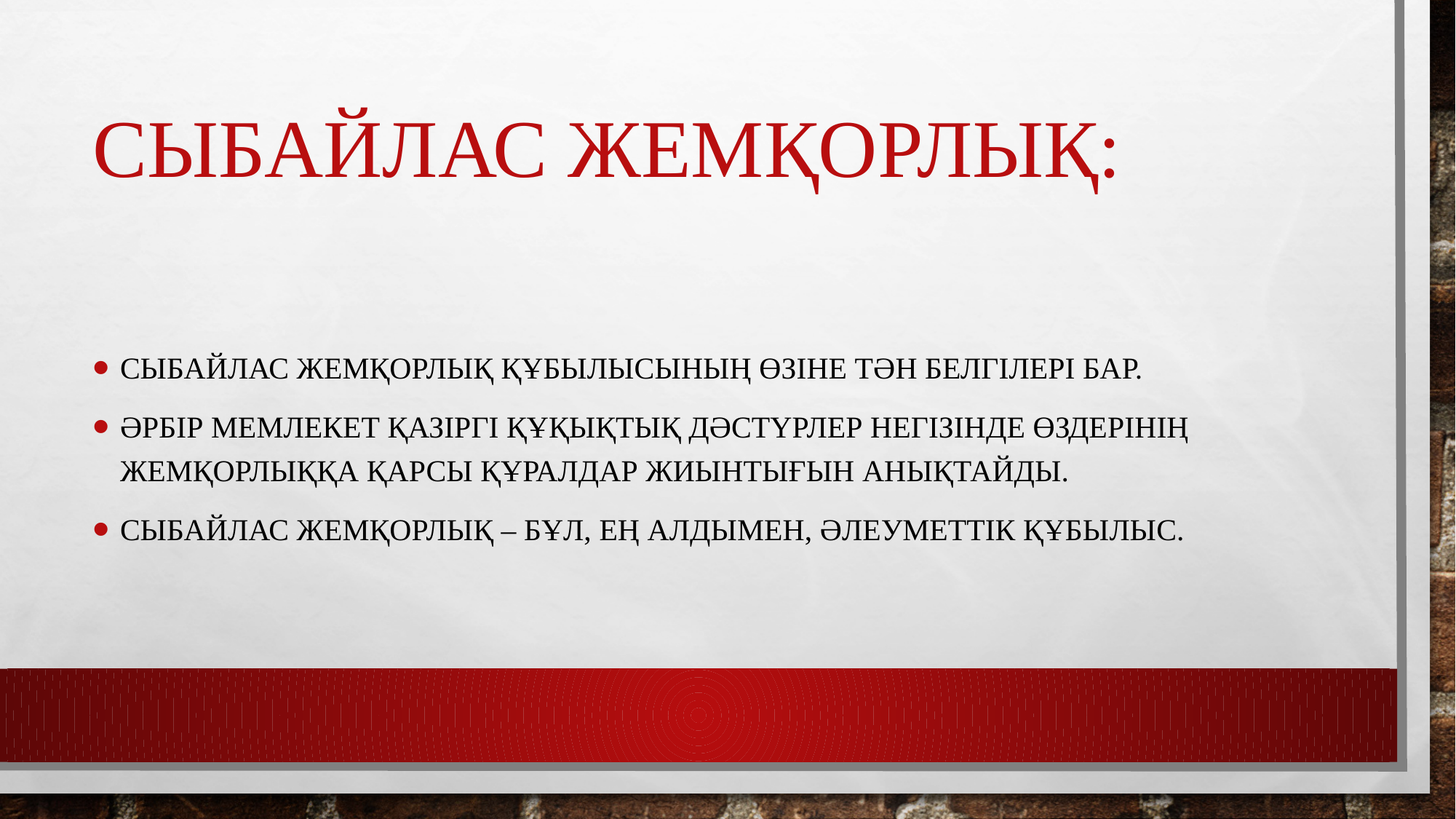

# Сыбайлас жемқорлық:
Сыбайлас жемқорлық құбылысының өзіне тән белгілері бар.
Әрбір мемлекет қазіргі құқықтық дәстүрлер негізінде өздерінің жемқорлыққа қарсы құралдар жиынтығын анықтайды.
Сыбайлас жемқорлық – бұл, ең алдымен, әлеуметтік құбылыс.